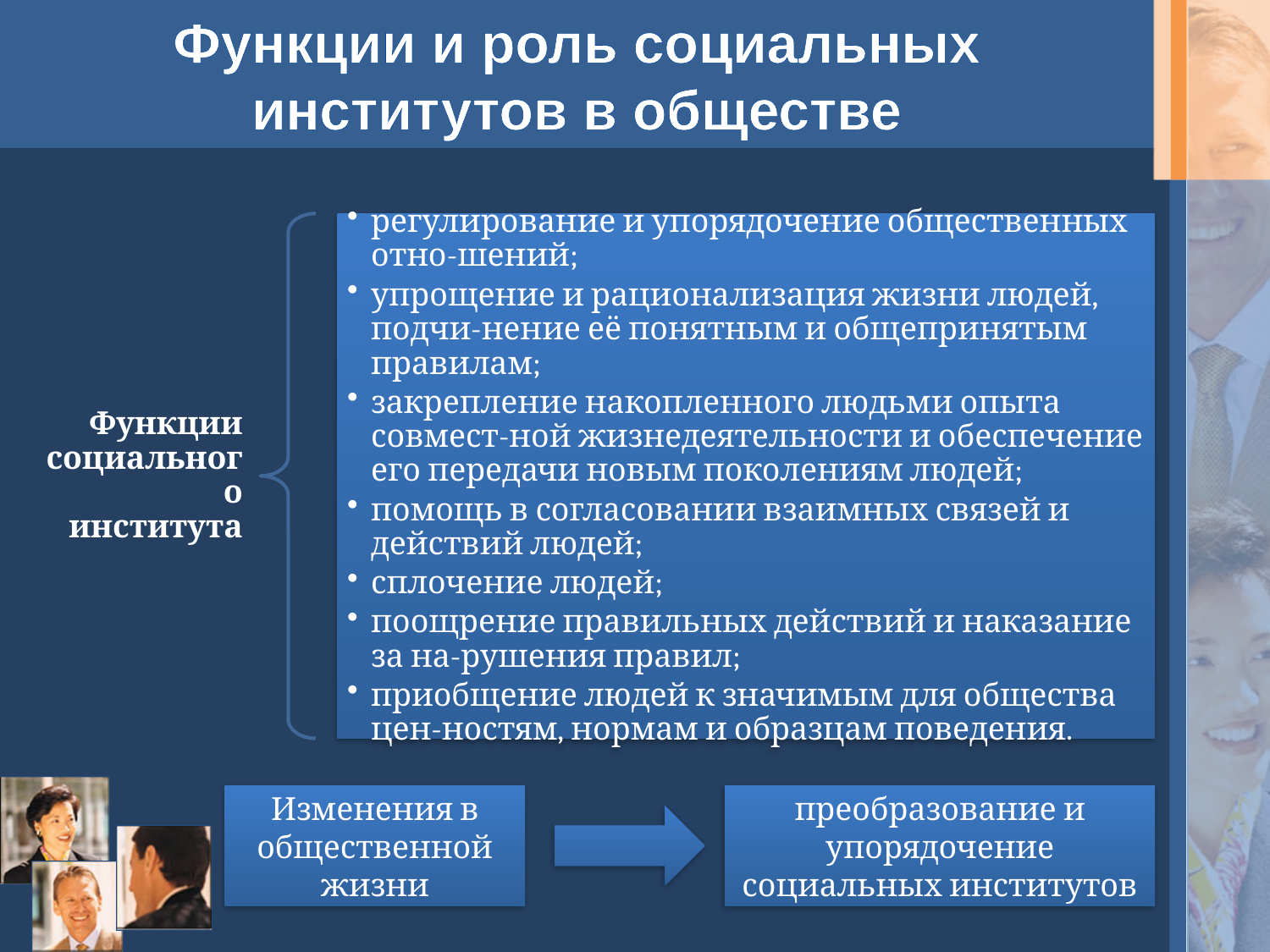

# Функции и роль социальных институтов в обществе
Функции социального института
регулирование и упорядочение общественных отно-шений;
упрощение и рационализация жизни людей, подчи-нение её понятным и общепринятым правилам;
закрепление накопленного людьми опыта совмест-ной жизнедеятельности и обеспечение его передачи новым поколениям людей;
помощь в согласовании взаимных связей и действий людей;
сплочение людей;
поощрение правильных действий и наказание за на-рушения правил;
приобщение людей к значимым для общества цен-ностям, нормам и образцам поведения.
Изменения в общественной жизни
преобразование и упорядочение социальных институтов